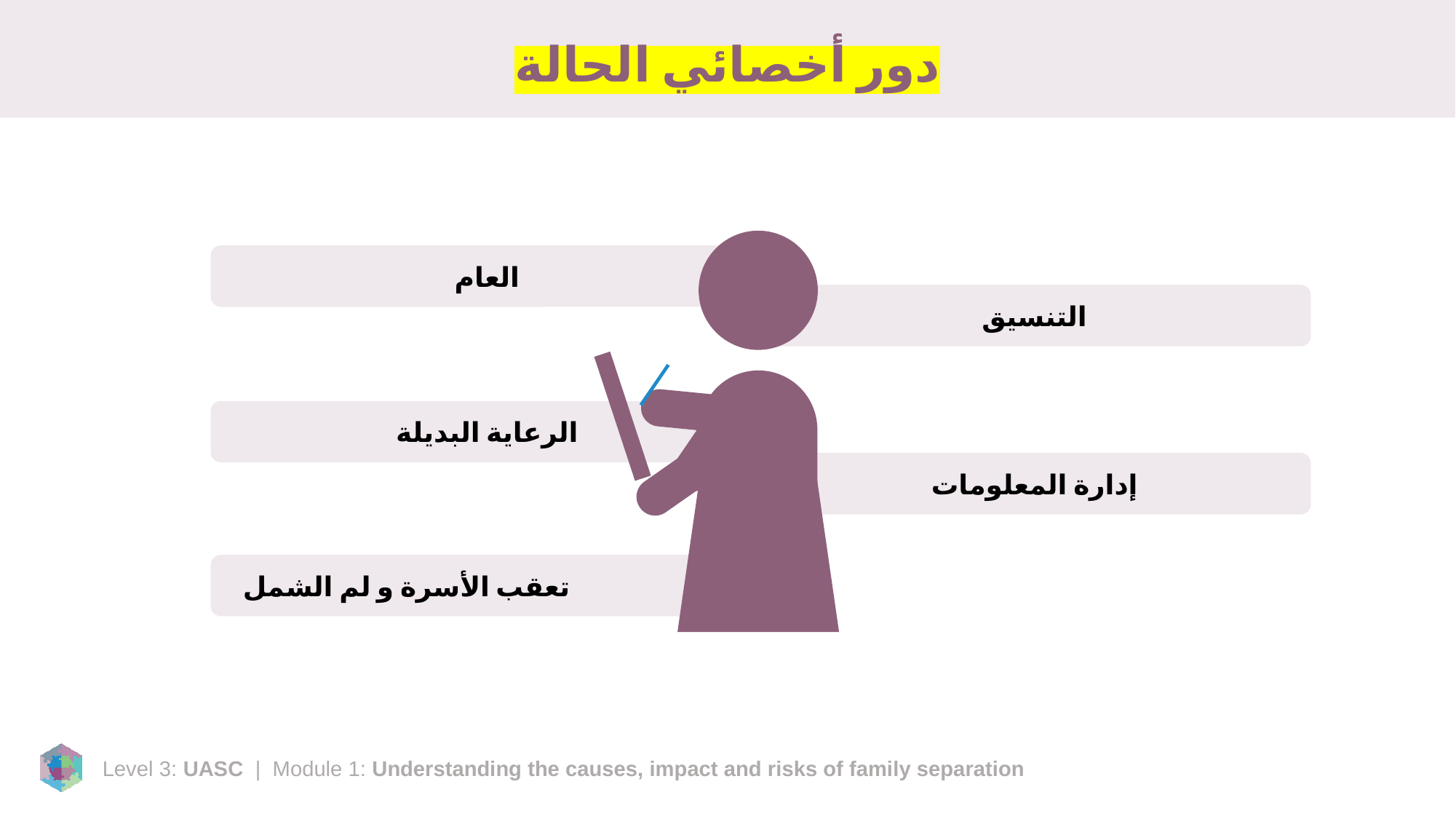

# دور أخصائي الحالة

العام
التنسيق
الرعاية البديلة
إدارة المعلومات
   تعقب الأسرة و لم الشمل